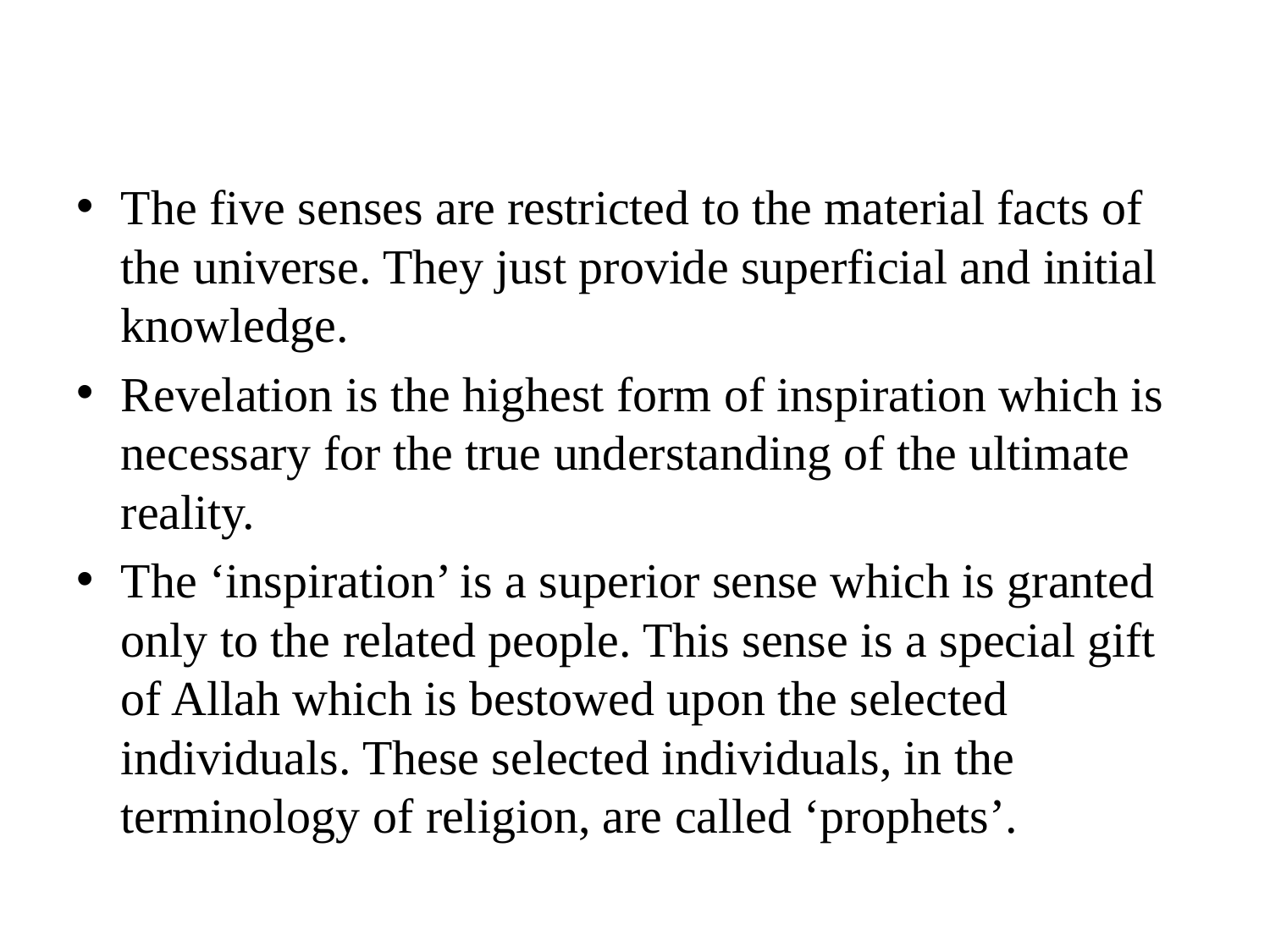

#
The five senses are restricted to the material facts of the universe. They just provide superficial and initial knowledge.
Revelation is the highest form of inspiration which is necessary for the true understanding of the ultimate reality.
The ‘inspiration’ is a superior sense which is granted only to the related people. This sense is a special gift of Allah which is bestowed upon the selected individuals. These selected individuals, in the terminology of religion, are called ‘prophets’.